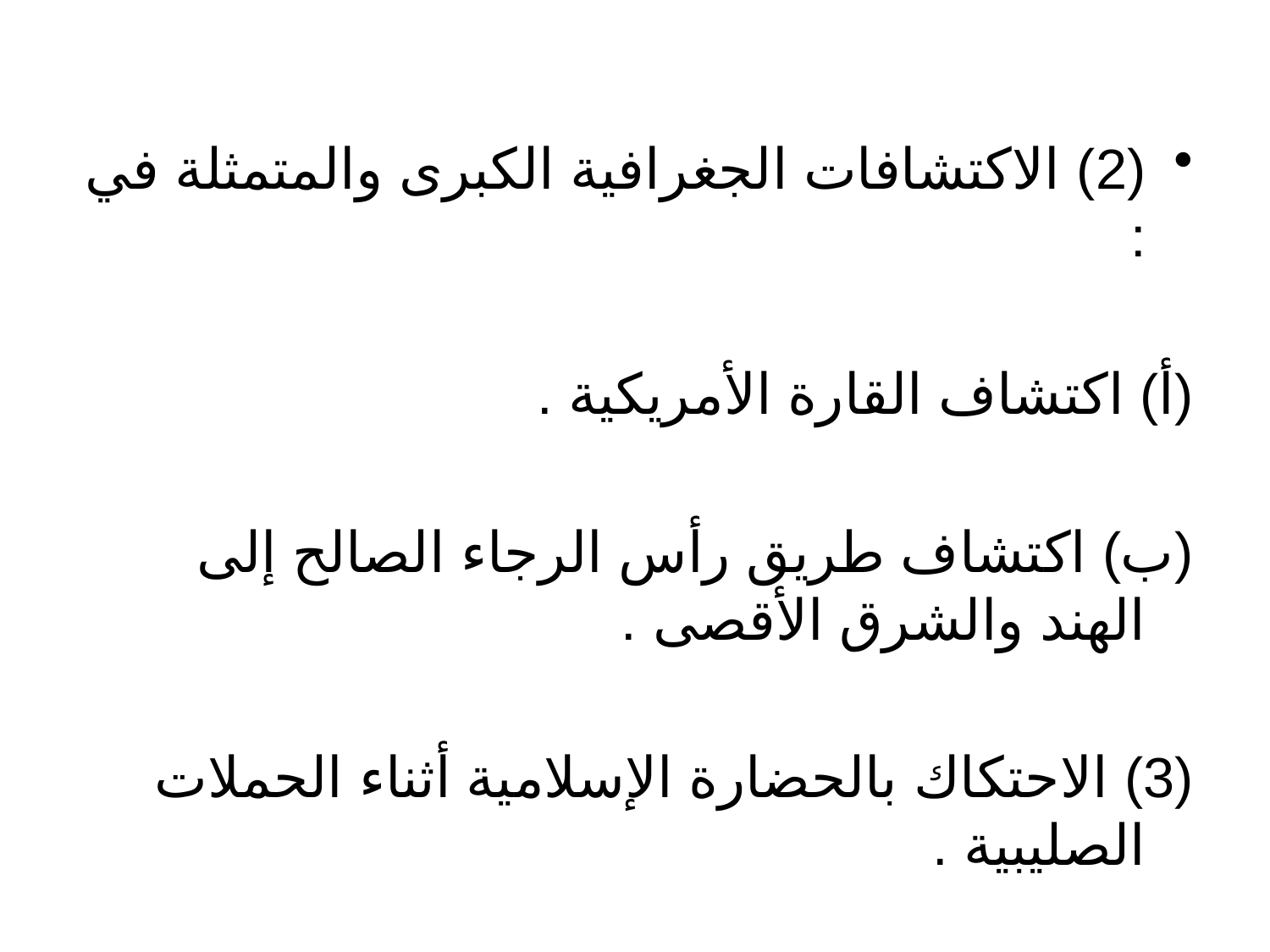

(2) الاكتشافات الجغرافية الكبرى والمتمثلة في :

(أ) اكتشاف القارة الأمريكية .

(ب) اكتشاف طريق رأس الرجاء الصالح إلى الهند والشرق الأقصى .

(3) الاحتكاك بالحضارة الإسلامية أثناء الحملات الصليبية .